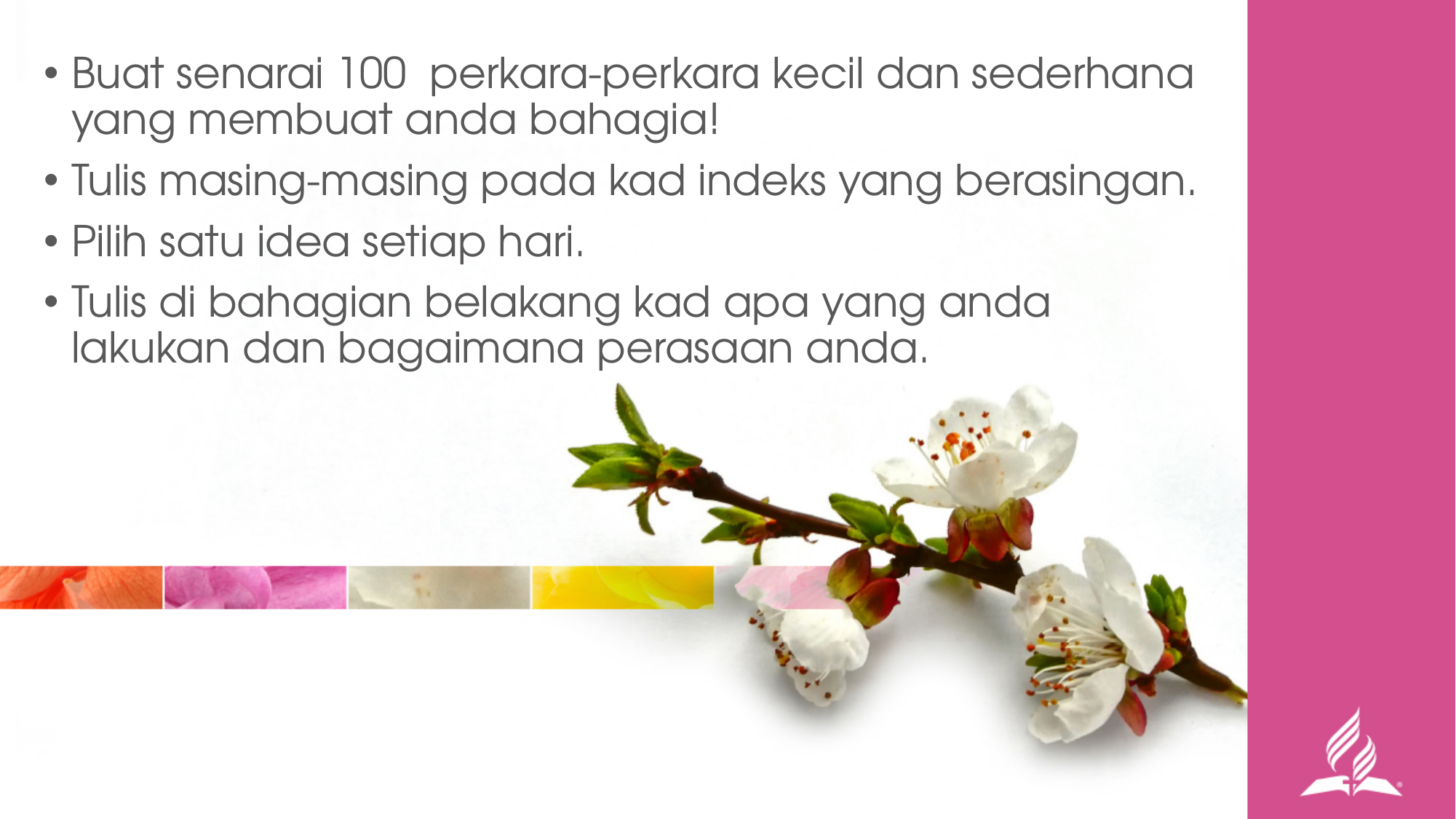

Buat senarai 100  perkara-perkara kecil dan sederhana yang membuat anda bahagia!
Tulis masing-masing pada kad indeks yang berasingan.
Pilih satu idea setiap hari.
Tulis di bahagian belakang kad apa yang anda lakukan dan bagaimana perasaan anda.